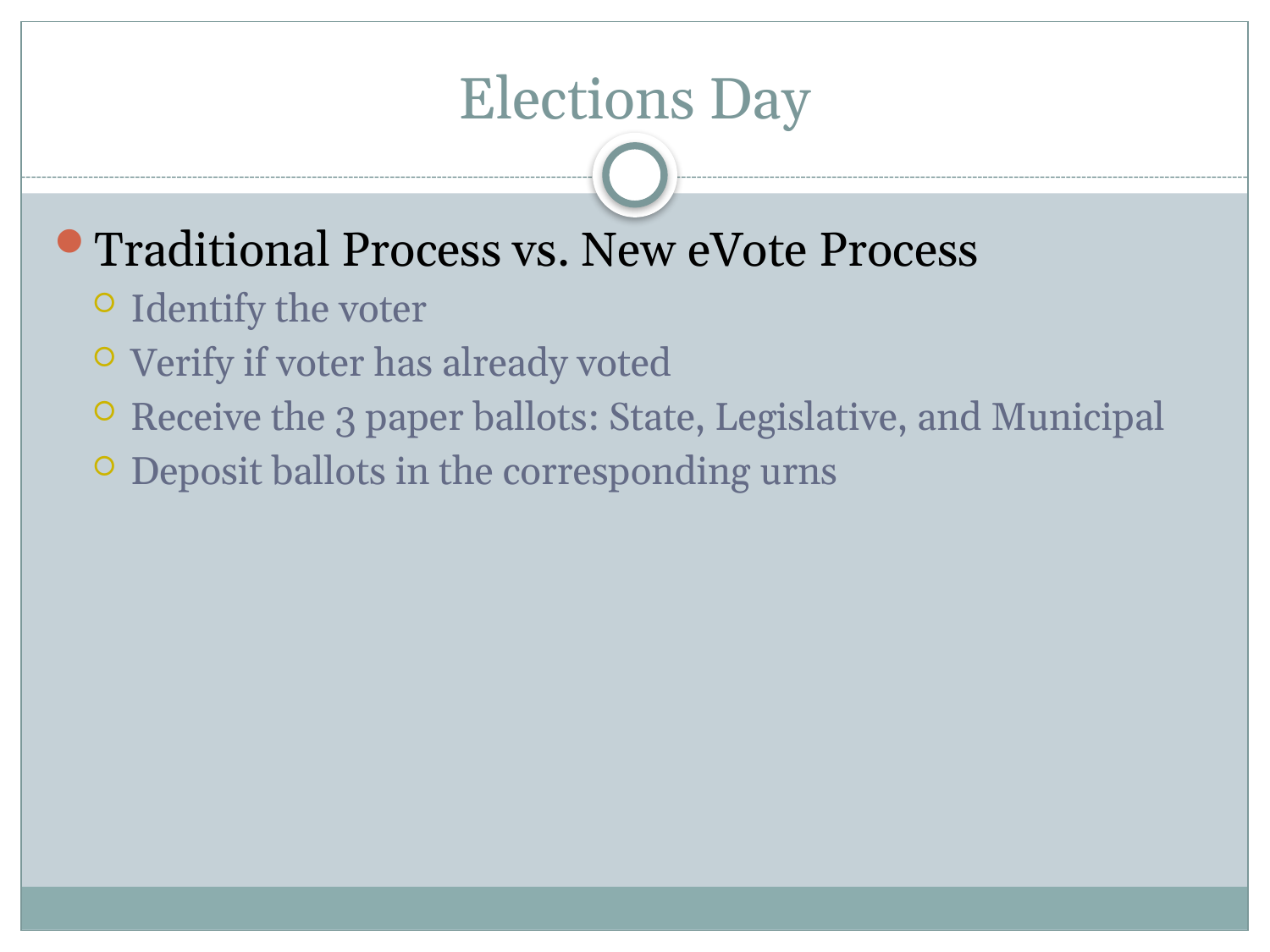

# Elections Day
Traditional Process vs. New eVote Process
Identify the voter
Verify if voter has already voted
Receive the 3 paper ballots: State, Legislative, and Municipal
Deposit ballots in the corresponding urns